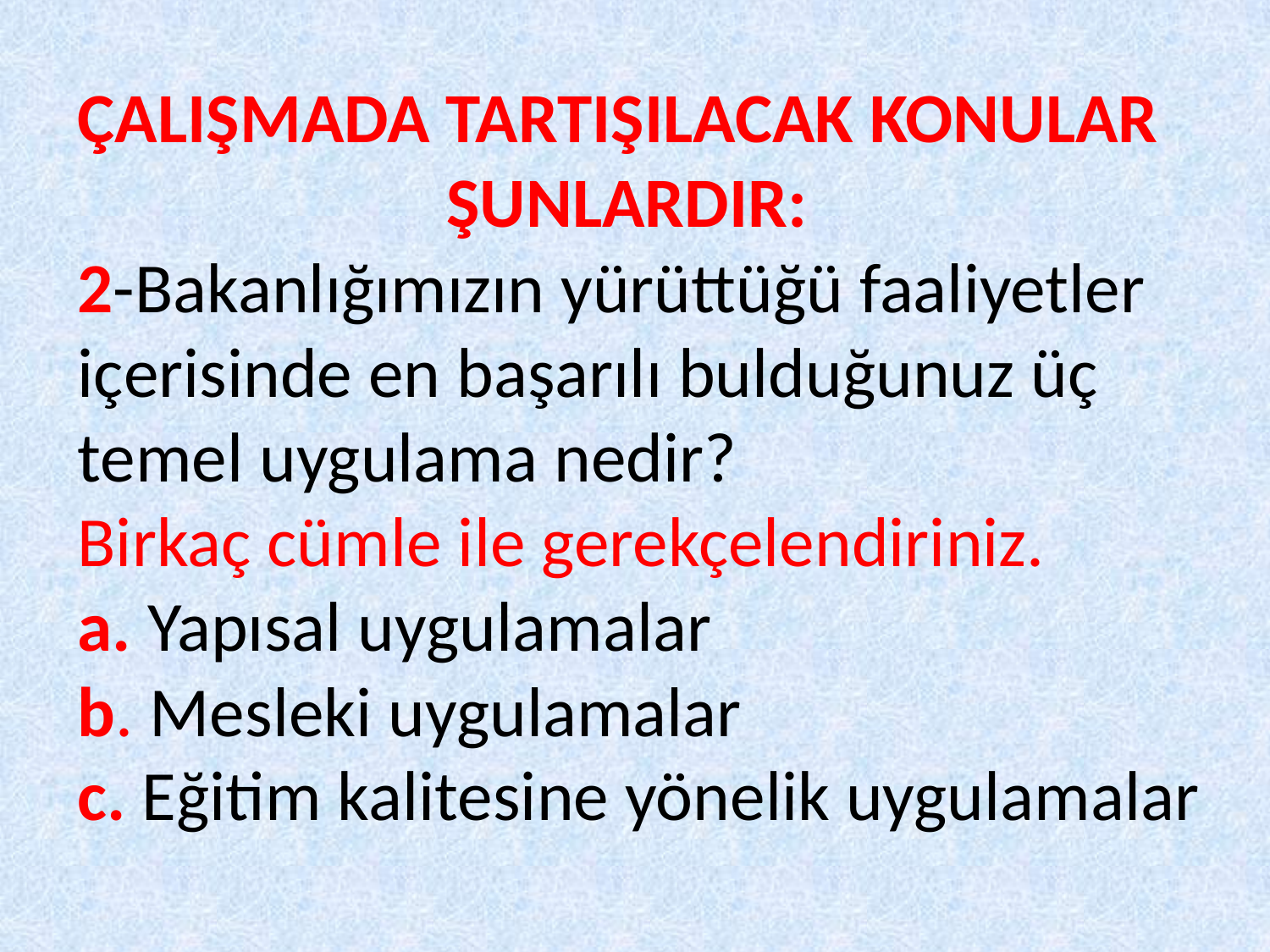

# ÇALIŞMADA TARTIŞILACAK KONULAR ŞUNLARDIR: 2-Bakanlığımızın yürüttüğü faaliyetler içerisinde en başarılı bulduğunuz üç temel uygulama nedir? Birkaç cümle ile gerekçelendiriniz. a. Yapısal uygulamalar b. Mesleki uygulamalar c. Eğitim kalitesine yönelik uygulamalar